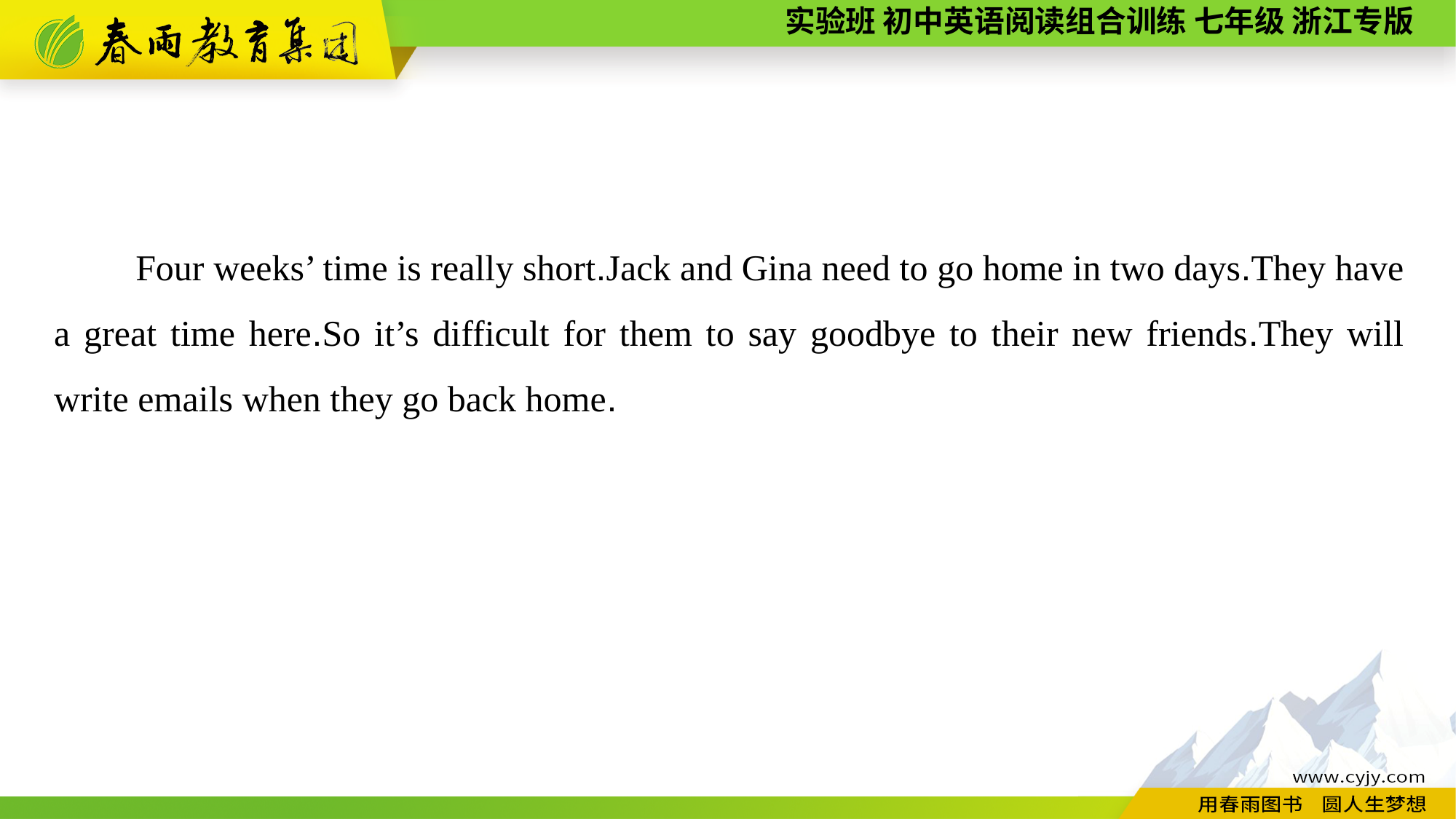

Four weeks’ time is really short.Jack and Gina need to go home in two days.They have a great time here.So it’s difficult for them to say goodbye to their new friends.They will write emails when they go back home.